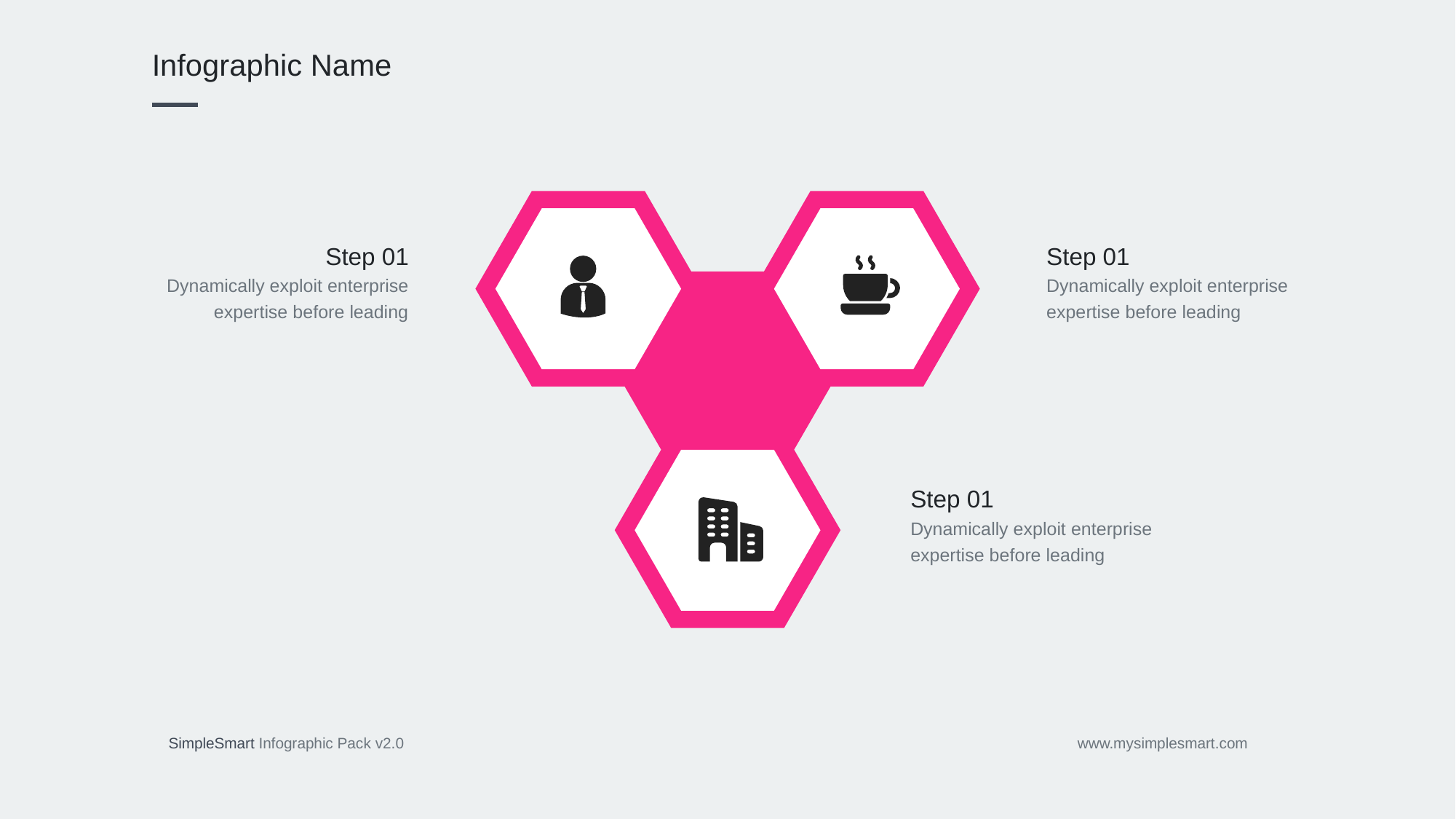

Infographic Name

Step 01
Dynamically exploit enterprise
expertise before leading
Step 01
Dynamically exploit enterprise
expertise before leading

Step 01
Dynamically exploit enterprise
expertise before leading

27